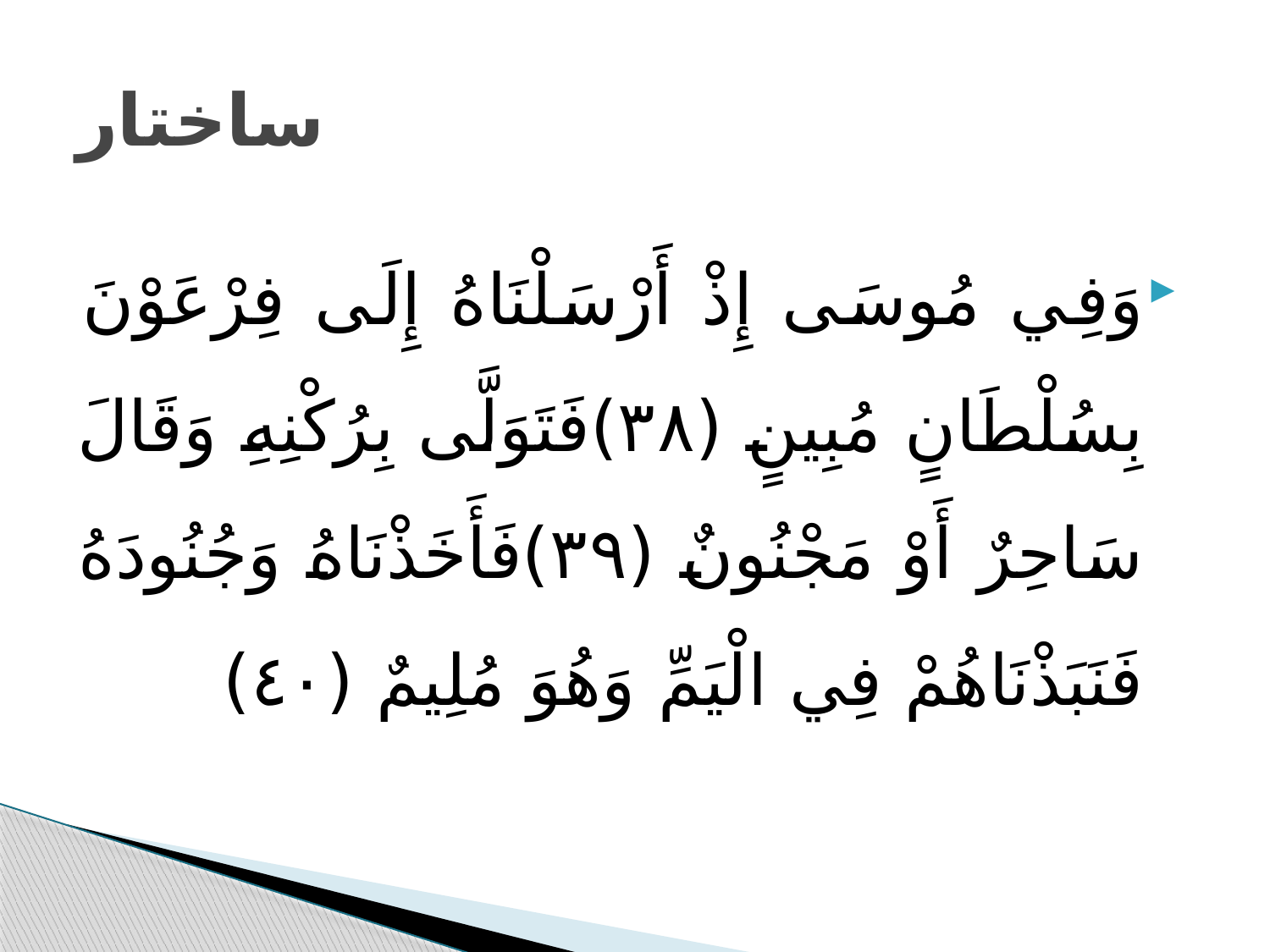

# ساختار
وَفِي مُوسَى إِذْ أَرْسَلْنَاهُ إِلَى فِرْعَوْنَ بِسُلْطَانٍ مُبِينٍ (٣٨)فَتَوَلَّى بِرُكْنِهِ وَقَالَ سَاحِرٌ أَوْ مَجْنُونٌ (٣٩)فَأَخَذْنَاهُ وَجُنُودَهُ فَنَبَذْنَاهُمْ فِي الْيَمِّ وَهُوَ مُلِيمٌ (٤٠)